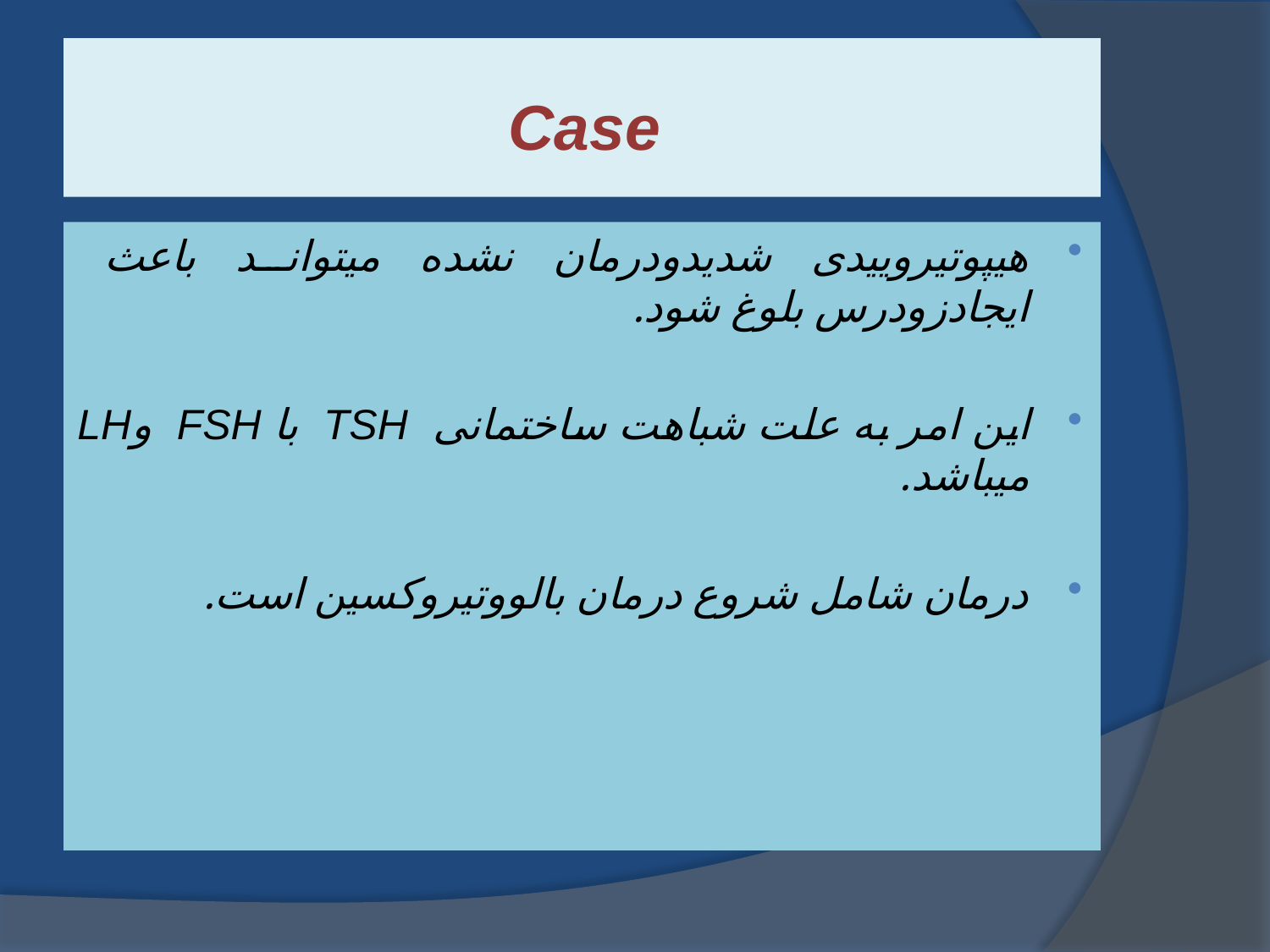

# Case
هیپوتیروییدی شدیدودرمان نشده میتواند باعث ایجادزودرس بلوغ شود.

این امر به علت شباهت ساختمانی  TSH  با FSH  وLH میباشد.

درمان شامل شروع درمان بالووتیروکسین است.